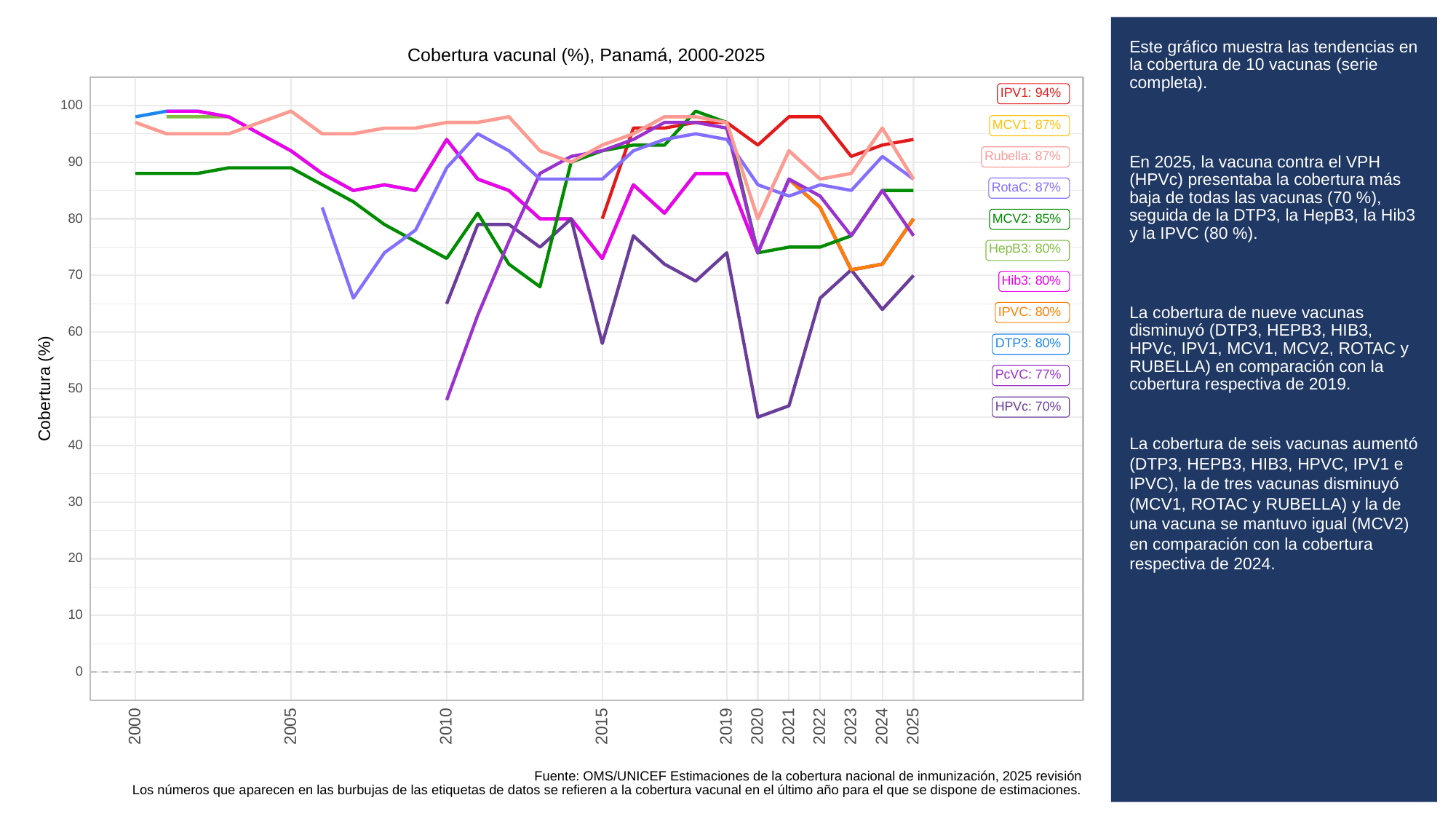

# Este gráfico muestra las tendencias en la cobertura de 10 vacunas (serie completa).

En 2025, la vacuna contra el VPH (HPVc) presentaba la cobertura más baja de todas las vacunas (70 %), seguida de la DTP3, la HepB3, la Hib3 y la IPVC (80 %).

La cobertura de nueve vacunas disminuyó (DTP3, HEPB3, HIB3, HPVc, IPV1, MCV1, MCV2, ROTAC y RUBELLA) en comparación con la cobertura respectiva de 2019.

La cobertura de seis vacunas aumentó (DTP3, HEPB3, HIB3, HPVC, IPV1 e IPVC), la de tres vacunas disminuyó (MCV1, ROTAC y RUBELLA) y la de una vacuna se mantuvo igual (MCV2) en comparación con la cobertura respectiva de 2024.

Cobertura vacunal (%), Panamá, 2000-2025

IPV1: 94%

100

MCV1: 87%

Rubella: 87%
90

RotaC: 87%

80
MCV2: 85%

HepB3: 80%

70

Hib3: 80%

IPVC: 80%
60

DTP3: 80%

PcVC: 77%
Cobertura (%)
50

HPVc: 70%

40

30

20

10

0

2023
2000
2005
2010
2015
2019
2020
2021
2022
2024
2025
Fuente: OMS/UNICEF Estimaciones de la cobertura nacional de inmunización, 2025 revisión
Los números que aparecen en las burbujas de las etiquetas de datos se refieren a la cobertura vacunal en el último año para el que se dispone de estimaciones.